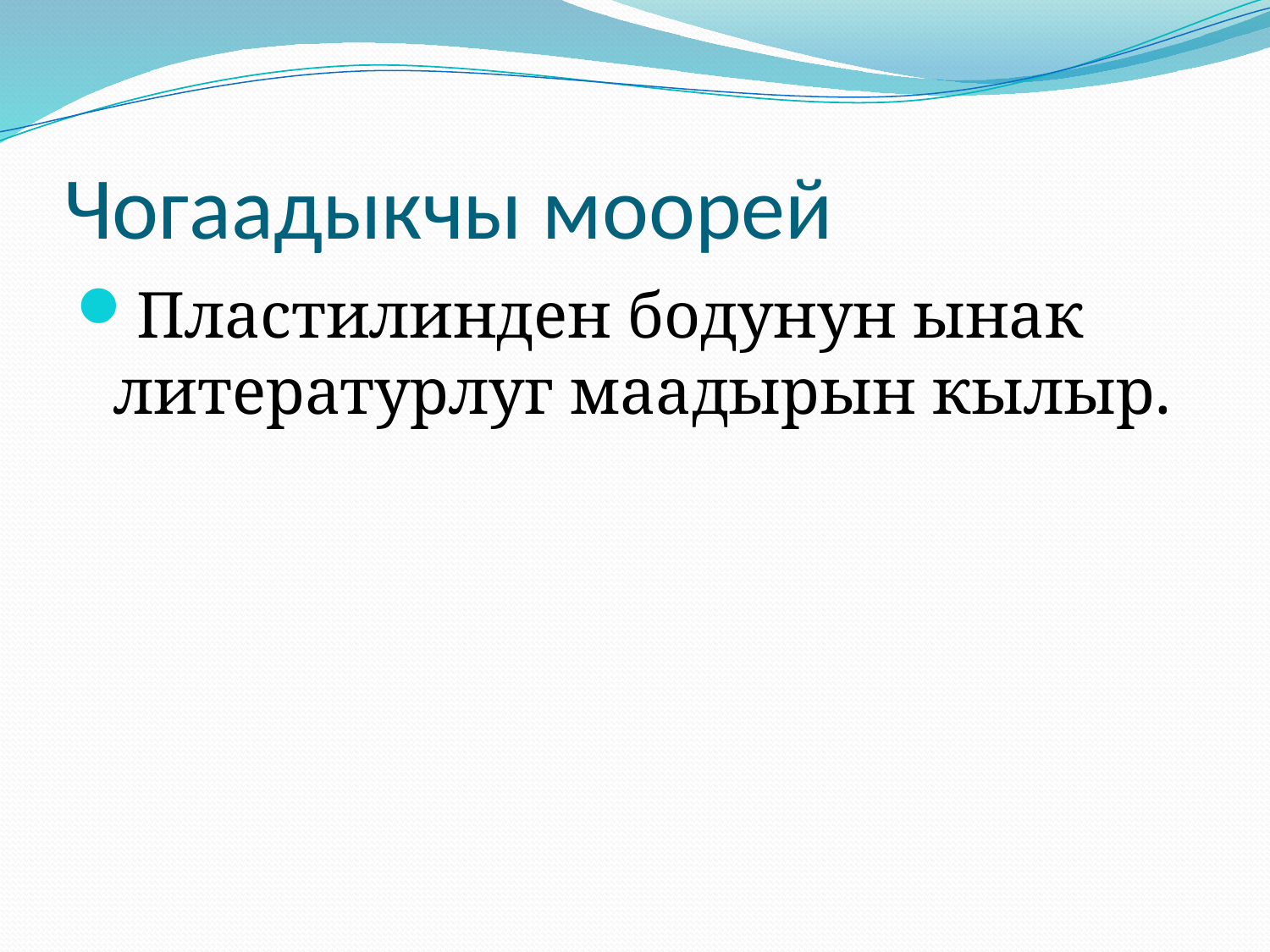

# Чогаадыкчы моорей
Пластилинден бодунун ынак литературлуг маадырын кылыр.